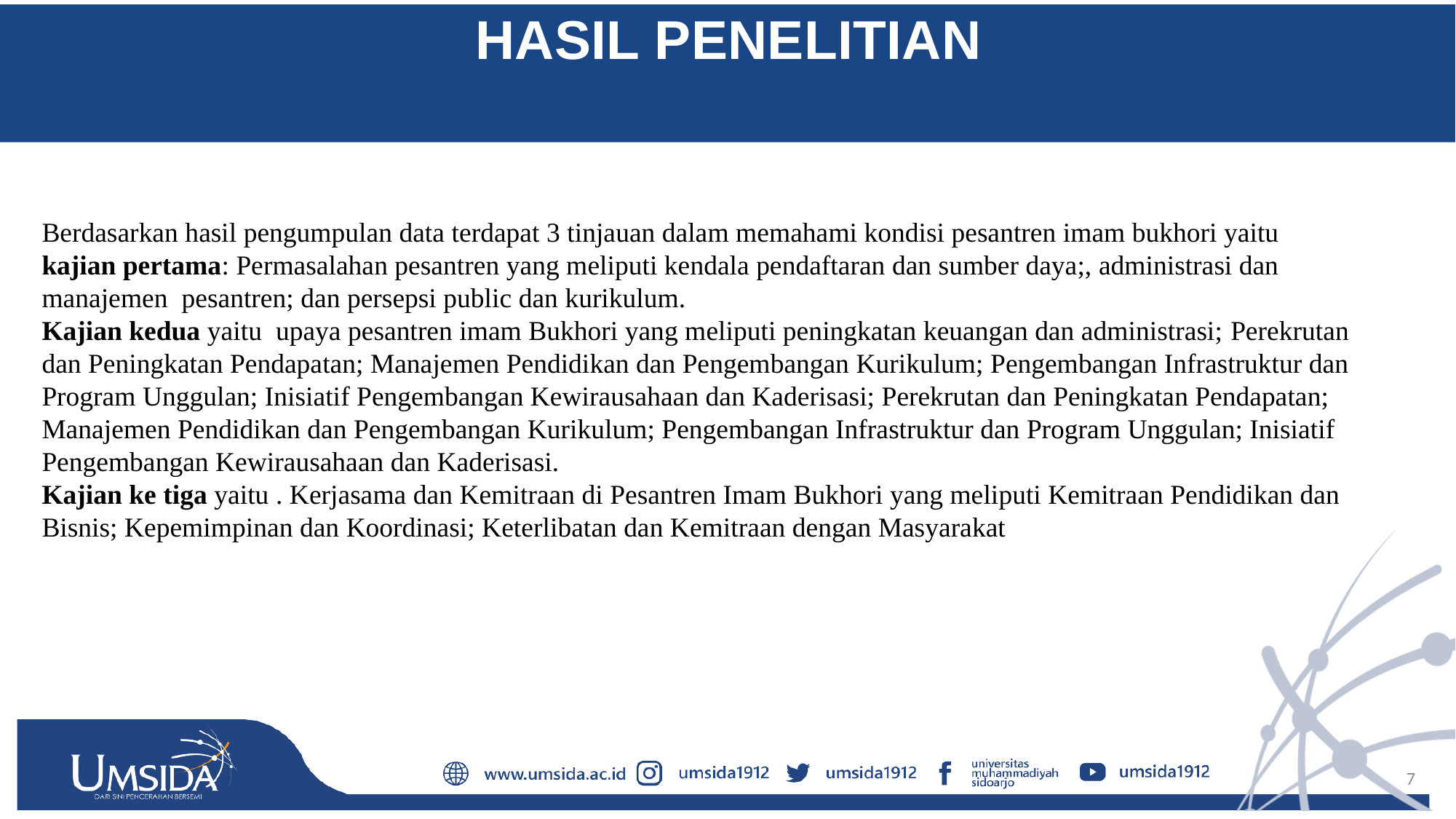

HASIL PENELITIAN
Berdasarkan hasil pengumpulan data terdapat 3 tinjauan dalam memahami kondisi pesantren imam bukhori yaitu
kajian pertama: Permasalahan pesantren yang meliputi kendala pendaftaran dan sumber daya;, administrasi dan manajemen  pesantren; dan persepsi public dan kurikulum.
Kajian kedua yaitu  upaya pesantren imam Bukhori yang meliputi peningkatan keuangan dan administrasi; Perekrutan dan Peningkatan Pendapatan; Manajemen Pendidikan dan Pengembangan Kurikulum; Pengembangan Infrastruktur dan Program Unggulan; Inisiatif Pengembangan Kewirausahaan dan Kaderisasi; Perekrutan dan Peningkatan Pendapatan; Manajemen Pendidikan dan Pengembangan Kurikulum; Pengembangan Infrastruktur dan Program Unggulan; Inisiatif Pengembangan Kewirausahaan dan Kaderisasi.
Kajian ke tiga yaitu . Kerjasama dan Kemitraan di Pesantren Imam Bukhori yang meliputi Kemitraan Pendidikan dan Bisnis; Kepemimpinan dan Koordinasi; Keterlibatan dan Kemitraan dengan Masyarakat